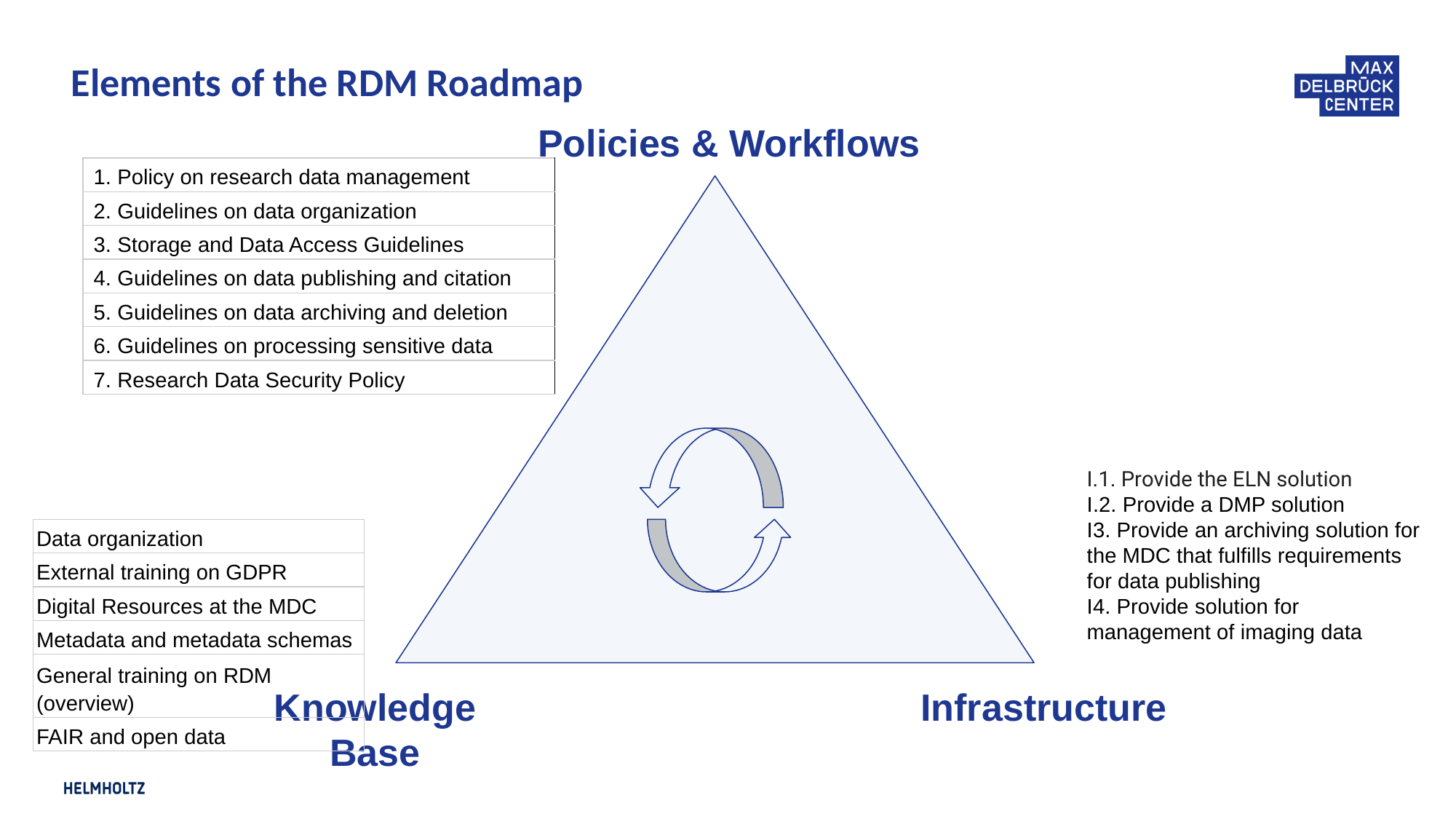

# Elements of the RDM Roadmap
Policies & Workflows

Knowledge Base
Infrastructure
| 1. Policy on research data management |
| --- |
| 2. Guidelines on data organization |
| 3. Storage and Data Access Guidelines |
| 4. Guidelines on data publishing and citation |
| 5. Guidelines on data archiving and deletion |
| 6. Guidelines on processing sensitive data |
| 7. Research Data Security Policy |

I.1. Provide the ELN solution
I.2. Provide a DMP solution
I3. Provide an archiving solution for the MDC that fulfills requirements for data publishing
I4. Provide solution for management of imaging data
| Data organization |
| --- |
| External training on GDPR |
| Digital Resources at the MDC |
| Metadata and metadata schemas |
| General training on RDM (overview) |
| FAIR and open data |